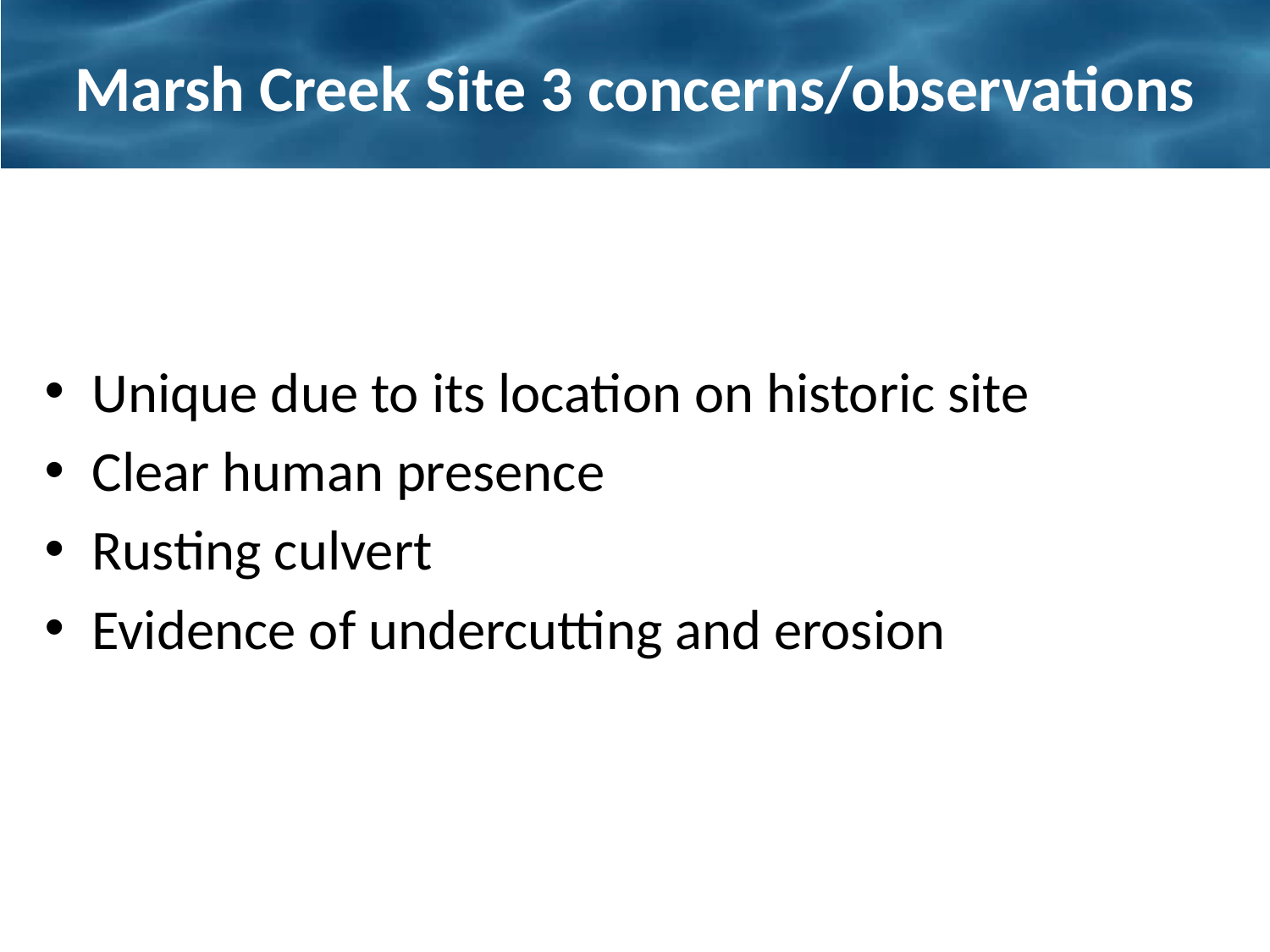

# Marsh Creek Site 3 concerns/observations

Unique due to its location on historic site
Clear human presence
Rusting culvert
Evidence of undercutting and erosion